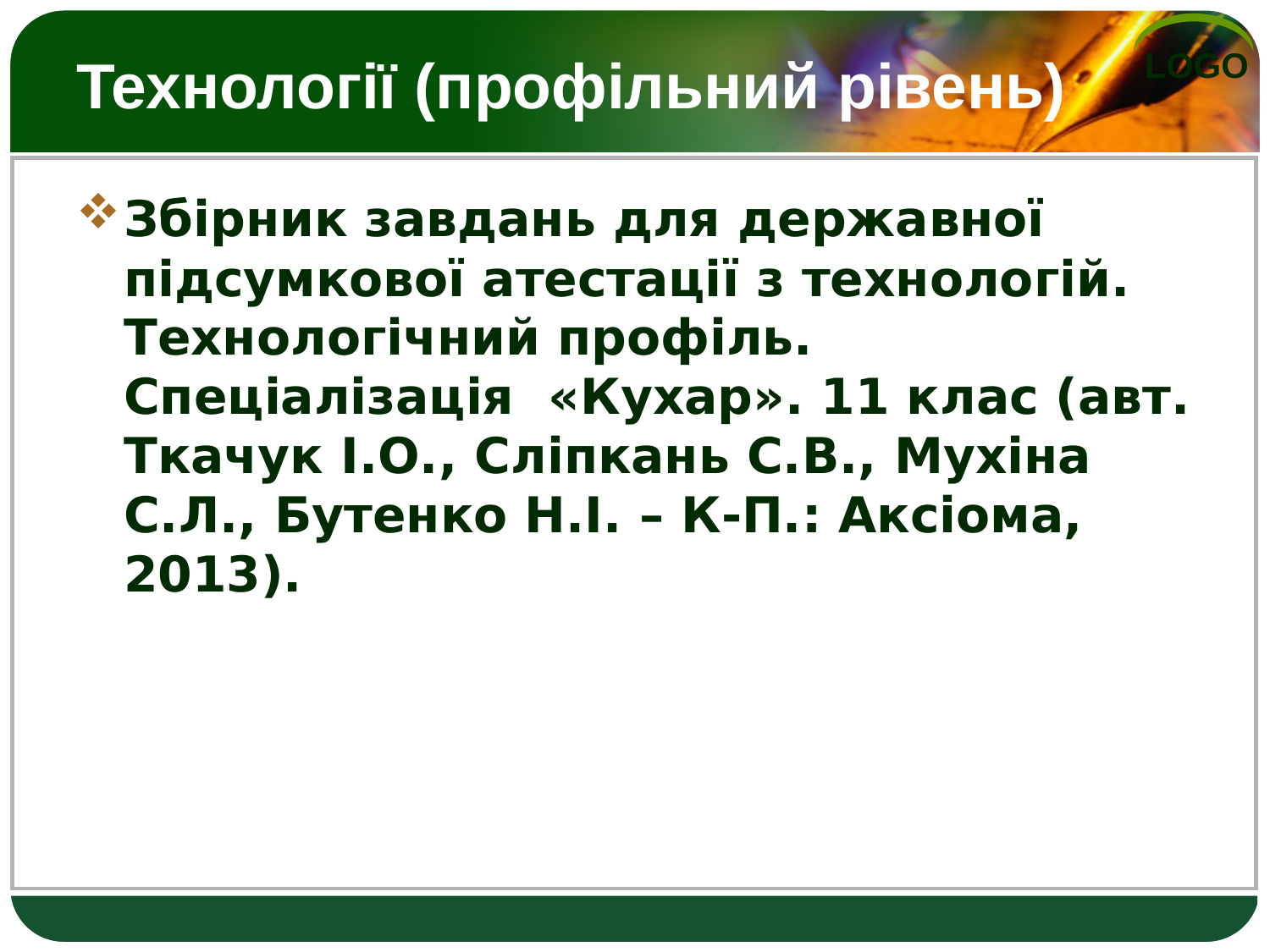

# Технології (профільний рівень)
Збірник завдань для державної підсумкової атестації з технологій. Технологічний профіль. Спеціалізація  «Кухар». 11 клас (авт. Ткачук І.О., Сліпкань С.В., Мухіна С.Л., Бутенко Н.І. – К-П.: Аксіома, 2013).